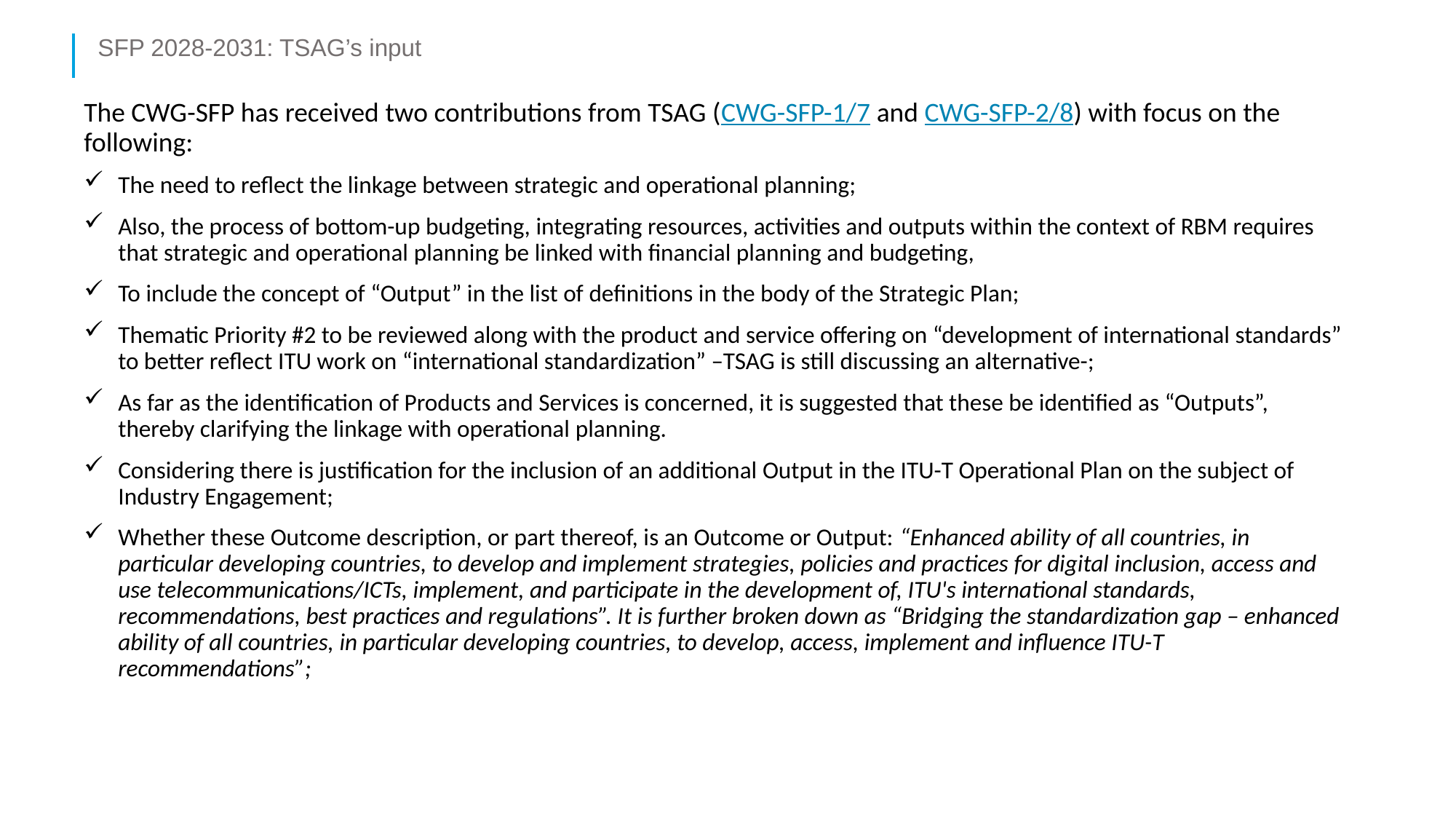

# SFP 2028-2031: TSAG’s input
The CWG-SFP has received two contributions from TSAG (CWG-SFP-1/7 and CWG-SFP-2/8) with focus on the following:
The need to reflect the linkage between strategic and operational planning;
Also, the process of bottom-up budgeting, integrating resources, activities and outputs within the context of RBM requires that strategic and operational planning be linked with financial planning and budgeting,
To include the concept of “Output” in the list of definitions in the body of the Strategic Plan;
Thematic Priority #2 to be reviewed along with the product and service offering on “development of international standards” to better reflect ITU work on “international standardization” –TSAG is still discussing an alternative-;
As far as the identification of Products and Services is concerned, it is suggested that these be identified as “Outputs”, thereby clarifying the linkage with operational planning.
Considering there is justification for the inclusion of an additional Output in the ITU-T Operational Plan on the subject of Industry Engagement;
Whether these Outcome description, or part thereof, is an Outcome or Output: “Enhanced ability of all countries, in particular developing countries, to develop and implement strategies, policies and practices for digital inclusion, access and use telecommunications/ICTs, implement, and participate in the development of, ITU's international standards, recommendations, best practices and regulations”. It is further broken down as “Bridging the standardization gap – enhanced ability of all countries, in particular developing countries, to develop, access, implement and influence ITU-T recommendations”;